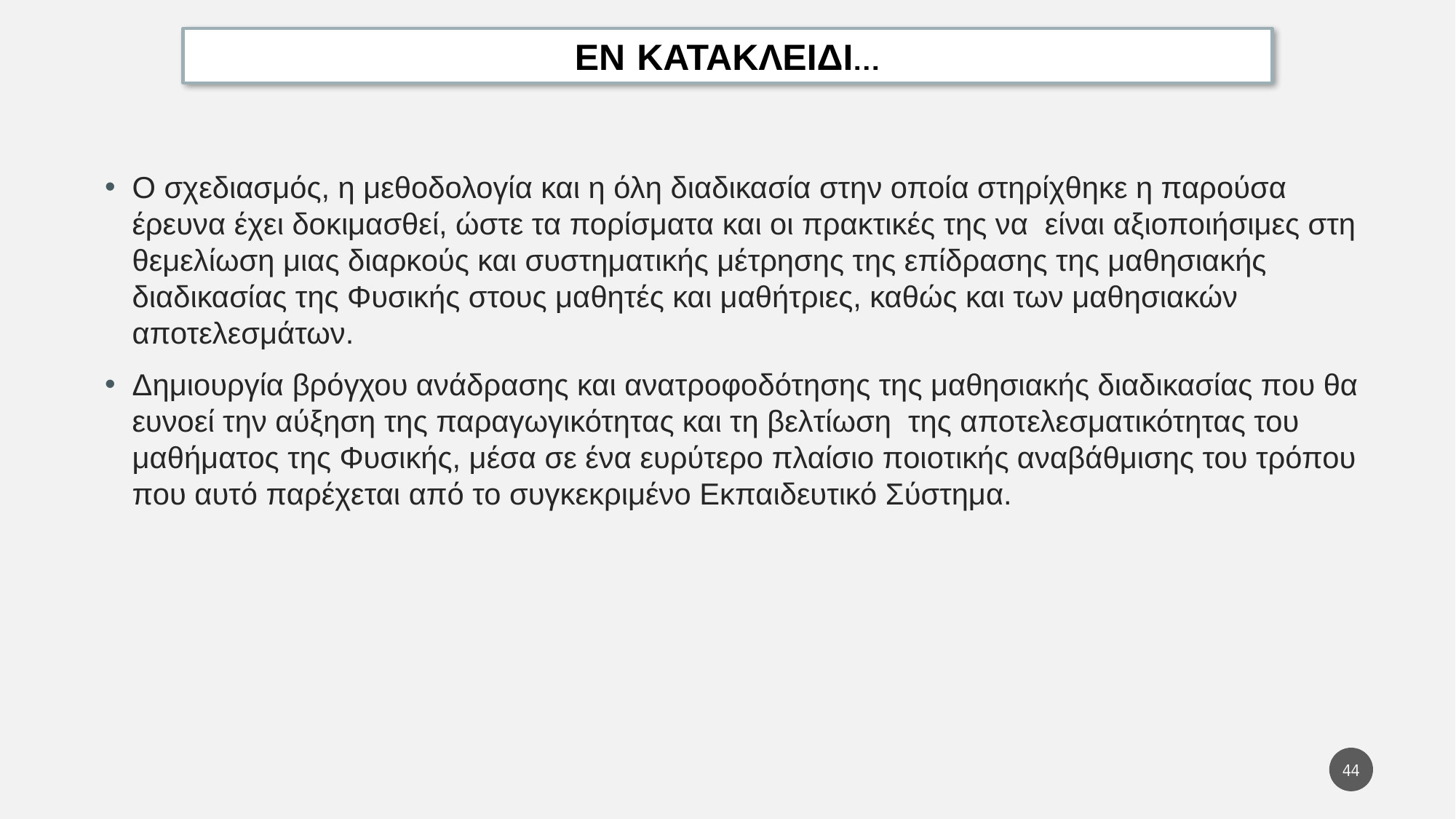

ΕΝ ΚΑΤΑΚΛΕΙΔΙ…
Ο σχεδιασμός, η μεθοδολογία και η όλη διαδικασία στην οποία στηρίχθηκε η παρούσα έρευνα έχει δοκιμασθεί, ώστε τα πορίσματα και οι πρακτικές της να  είναι αξιοποιήσιμες στη θεμελίωση μιας διαρκούς και συστηματικής μέτρησης της επίδρασης της μαθησιακής διαδικασίας της Φυσικής στους μαθητές και μαθήτριες, καθώς και των μαθησιακών αποτελεσμάτων.
Δημιουργία βρόγχου ανάδρασης και ανατροφοδότησης της μαθησιακής διαδικασίας που θα ευνοεί την αύξηση της παραγωγικότητας και τη βελτίωση  της αποτελεσματικότητας του μαθήματος της Φυσικής, μέσα σε ένα ευρύτερο πλαίσιο ποιοτικής αναβάθμισης του τρόπου που αυτό παρέχεται από το συγκεκριμένο Εκπαιδευτικό Σύστημα.

44